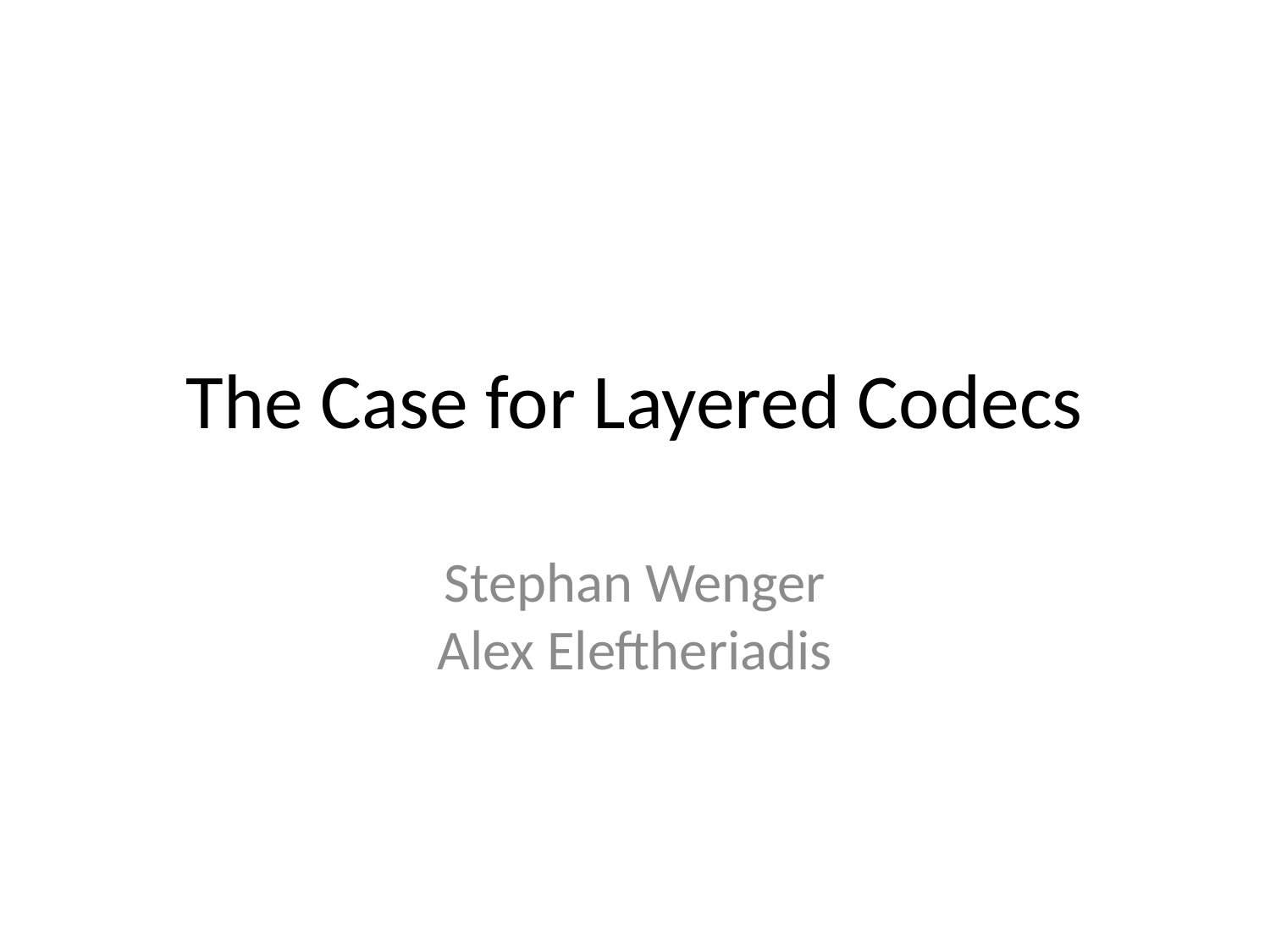

# The Case for Layered Codecs
Stephan Wenger
Alex Eleftheriadis